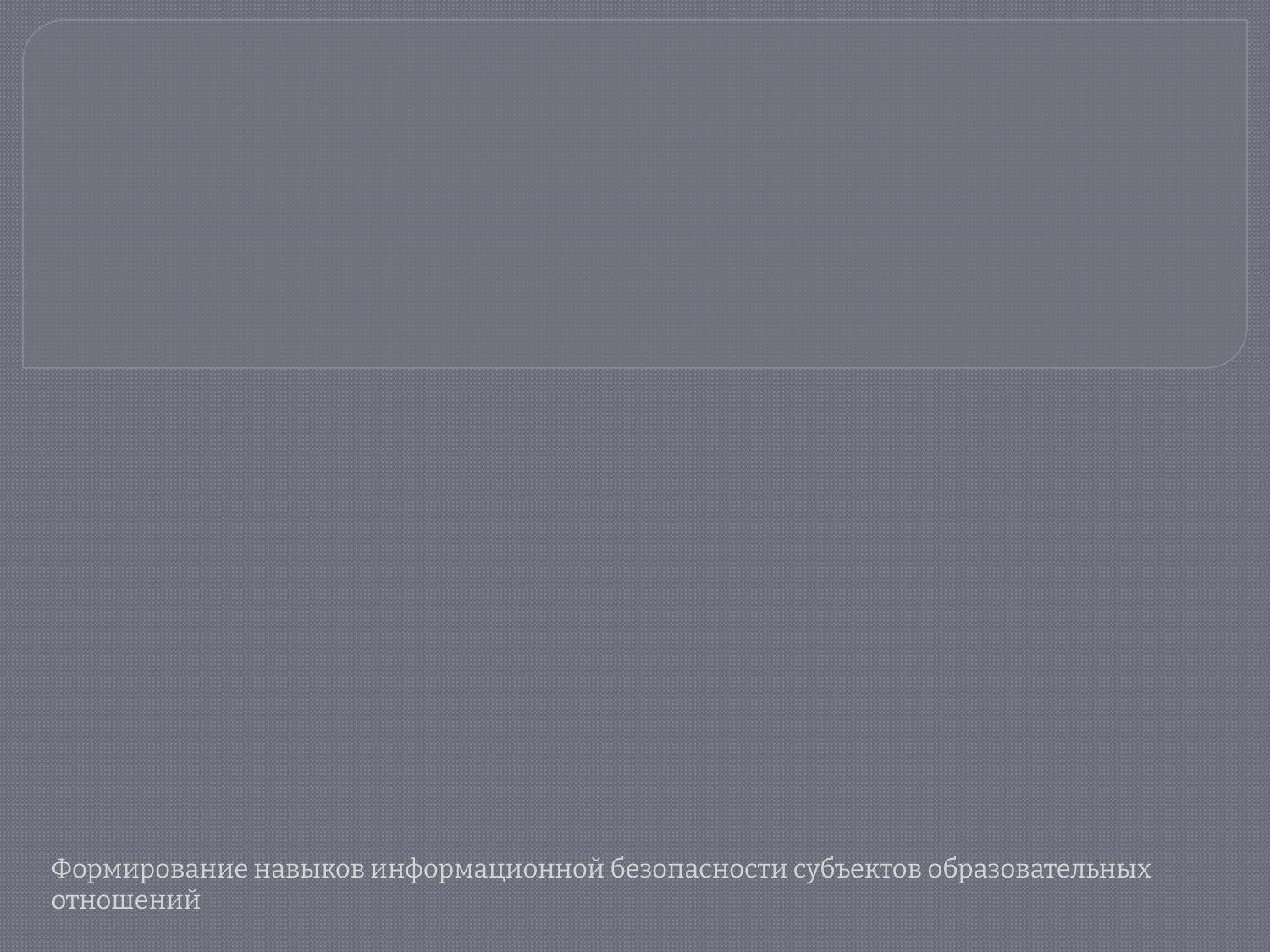

# Формирование навыков информационной безопасности субъектов образовательных отношений